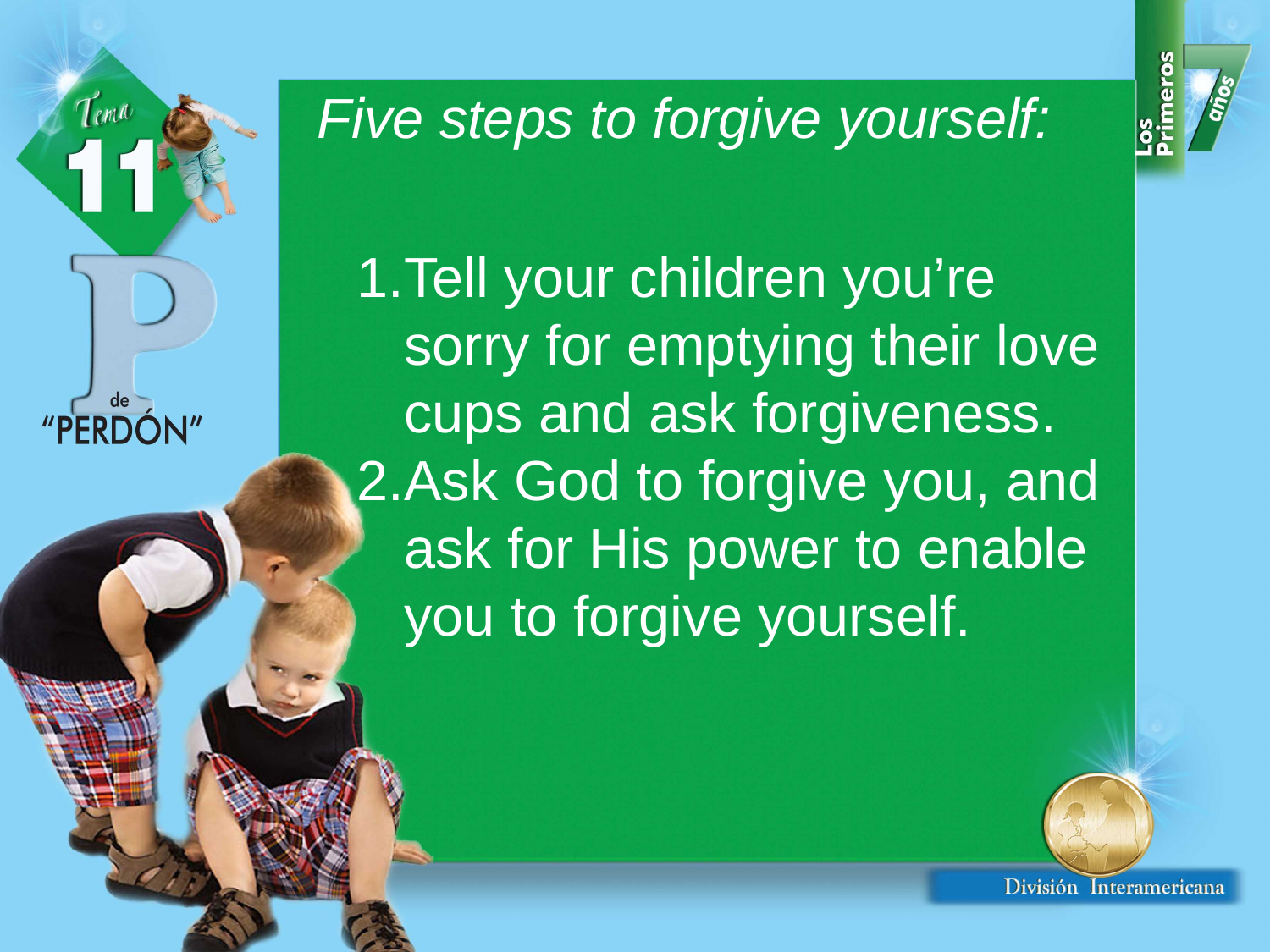

Five steps to forgive yourself:

Tell your children you’re sorry for emptying their love cups and ask forgiveness.
Ask God to forgive you, and ask for His power to enable you to forgive yourself.